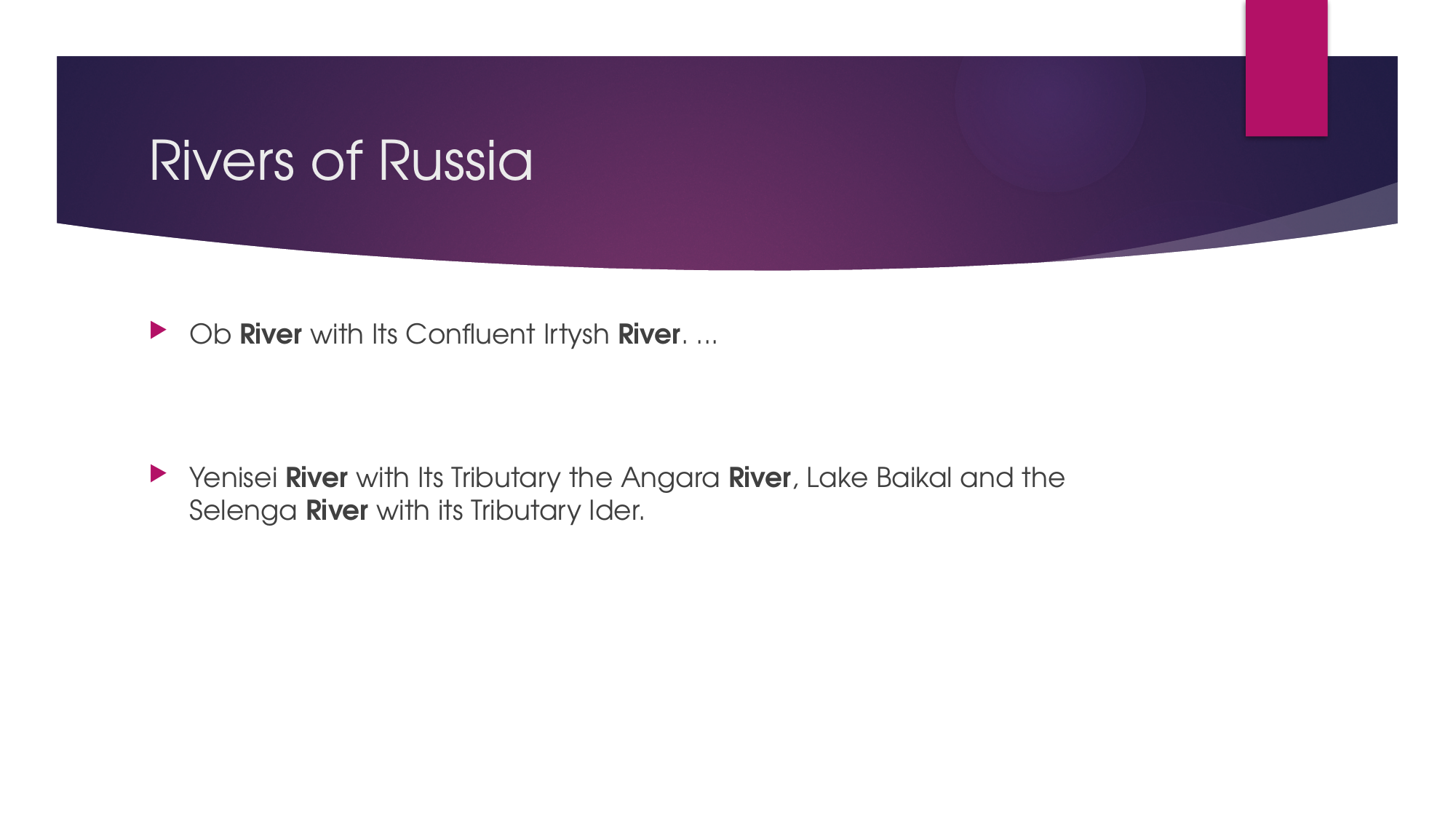

# Rivers of Russia
Ob River with Its Confluent Irtysh River. ...

Yenisei River with Its Tributary the Angara River, Lake Baikal and the Selenga River with its Tributary Ider.